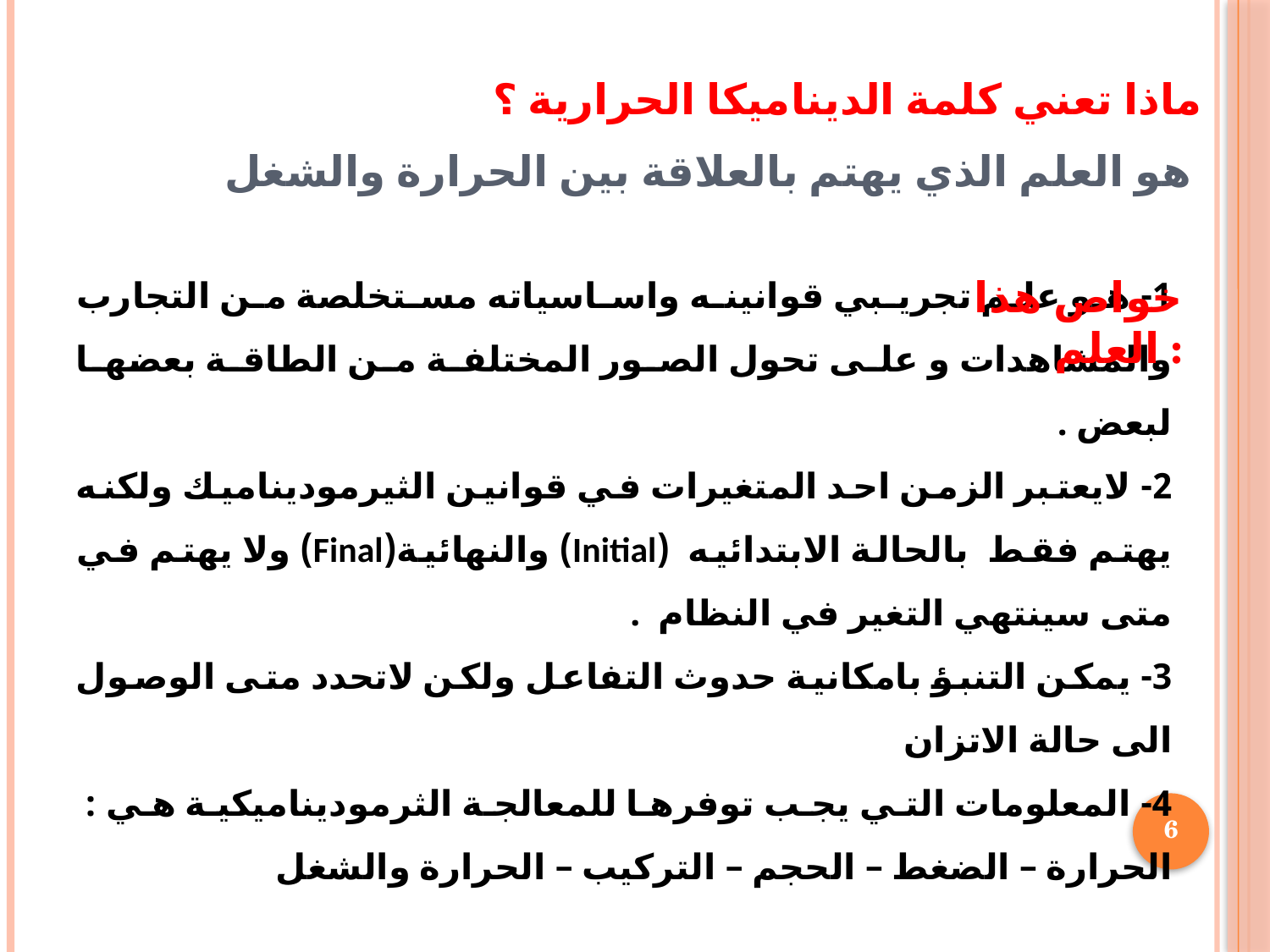

ماذا تعني كلمة الديناميكا الحرارية ؟
هو العلم الذي يهتم بالعلاقة بين الحرارة والشغل
خواص هذا العلم :
1- هو علم تجريبي قوانينه واساسياته مستخلصة من التجارب والمشاهدات و على تحول الصور المختلفة من الطاقة بعضها لبعض .
2- لايعتبر الزمن احد المتغيرات في قوانين الثيرموديناميك ولكنه يهتم فقط  بالحالة الابتدائيه  (Initial) والنهائية(Final) ولا يهتم في متى سينتهي التغير في النظام  .
3- يمكن التنبؤ بامكانية حدوث التفاعل ولكن لاتحدد متى الوصول الى حالة الاتزان
4- المعلومات التي يجب توفرها للمعالجة الثرموديناميكية هي :  الحرارة – الضغط – الحجم – التركيب – الحرارة والشغل
6